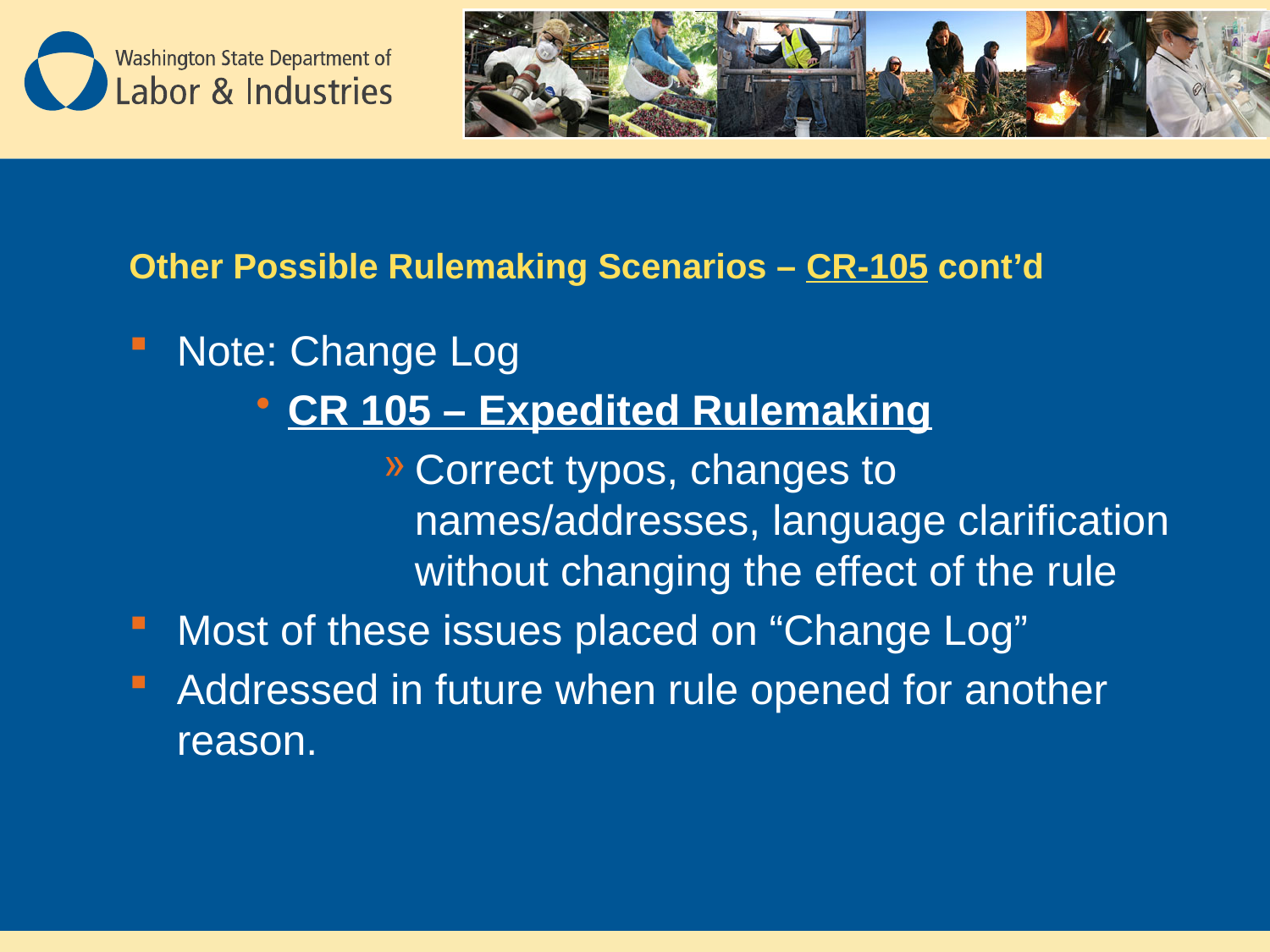

# Other Possible Rulemaking Scenarios – CR-105 cont’d
Note: Change Log
CR 105 – Expedited Rulemaking
Correct typos, changes to names/addresses, language clarification without changing the effect of the rule
Most of these issues placed on “Change Log”
Addressed in future when rule opened for another reason.